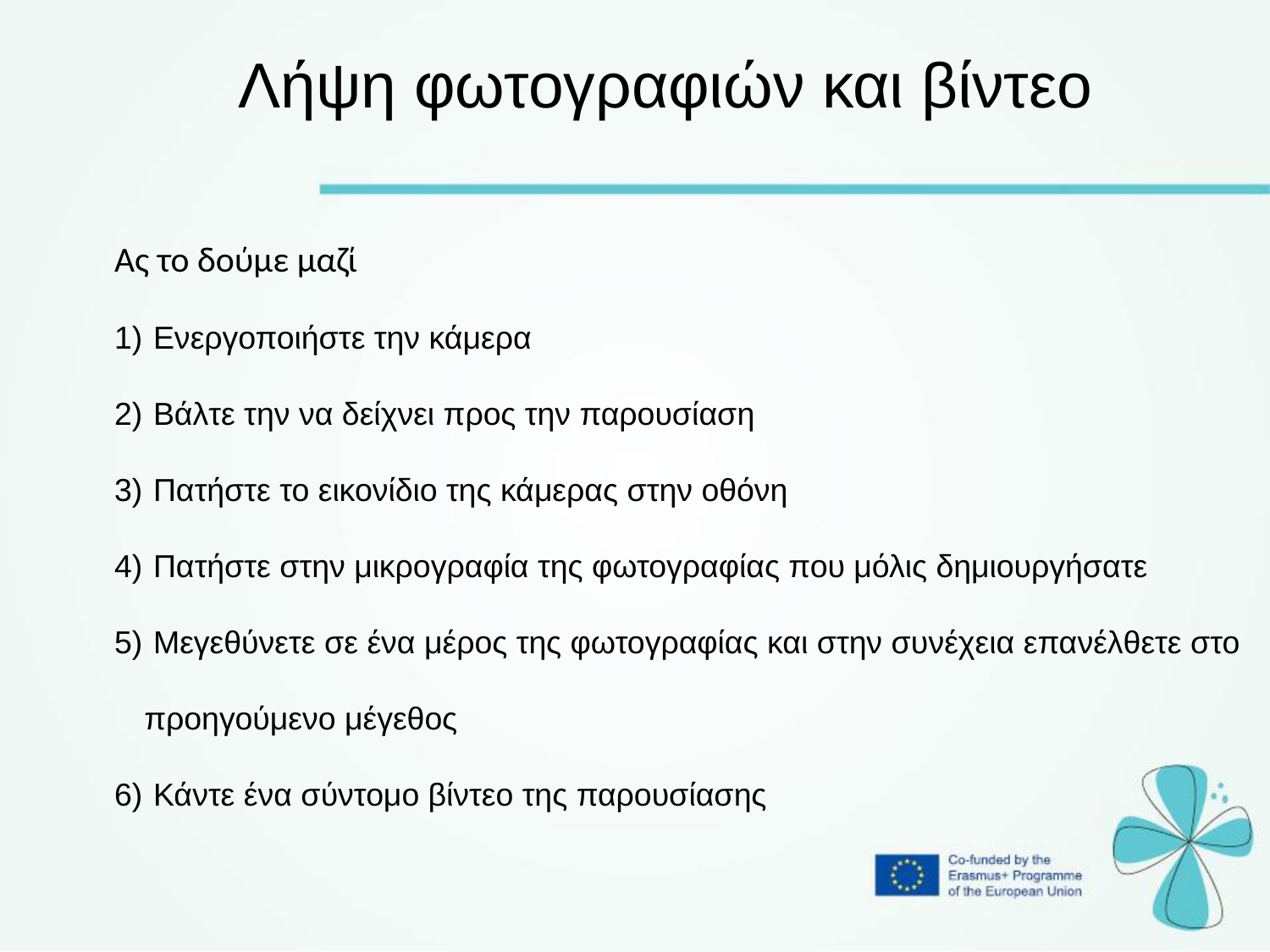

Λήψη φωτογραφιών και βίντεο
Ας το δούμε μαζί
 Ενεργοποιήστε την κάμερα
 Βάλτε την να δείχνει προς την παρουσίαση
 Πατήστε το εικονίδιο της κάμερας στην οθόνη
 Πατήστε στην μικρογραφία της φωτογραφίας που μόλις δημιουργήσατε
 Μεγεθύνετε σε ένα μέρος της φωτογραφίας και στην συνέχεια επανέλθετε στο προηγούμενο μέγεθος
 Κάντε ένα σύντομο βίντεο της παρουσίασης